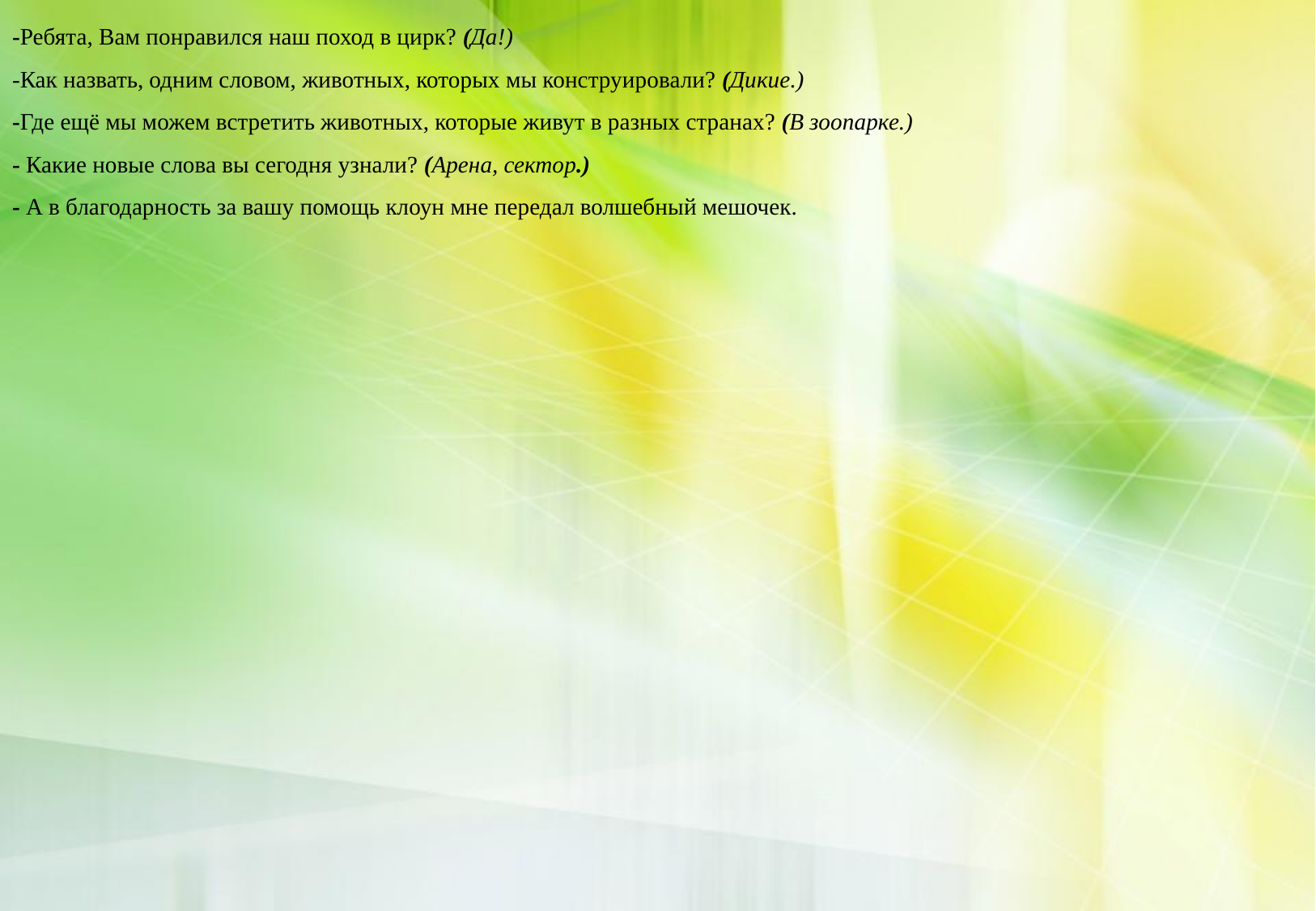

-Ребята, Вам понравился наш поход в цирк? (Да!)
-Как назвать, одним словом, животных, которых мы конструировали? (Дикие.)
-Где ещё мы можем встретить животных, которые живут в разных странах? (В зоопарке.)
- Какие новые слова вы сегодня узнали? (Арена, сектор.)
- А в благодарность за вашу помощь клоун мне передал волшебный мешочек.